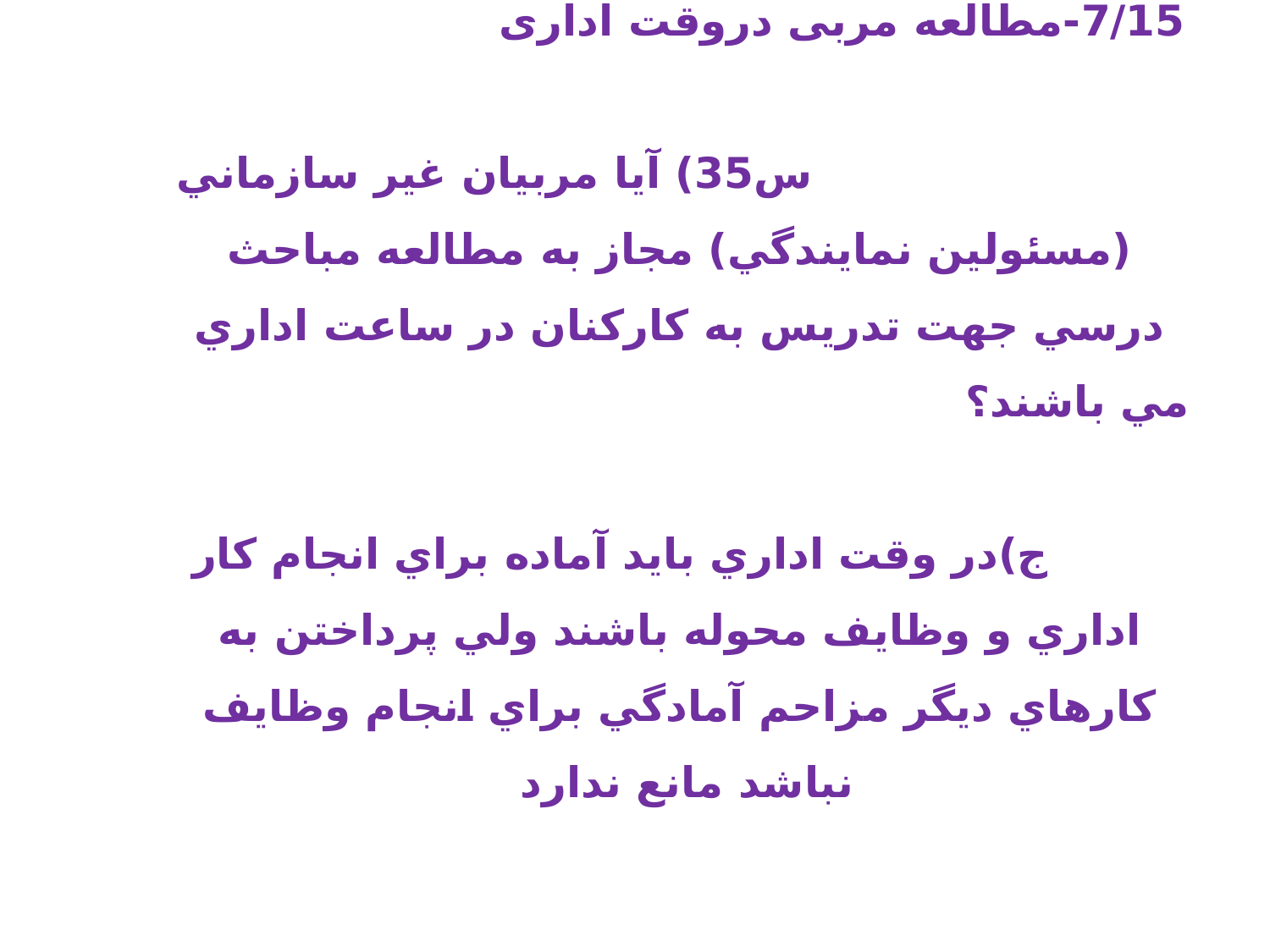

7/15-مطالعه مربی دروقت اداری                                                                                                                      س35) آيا مربيان غير سازماني (مسئولين نمايندگي) مجاز به مطالعه مباحث درسي جهت تدريس به كاركنان در ساعت اداري مي باشند؟                                                                                                                                     ج)در وقت اداري بايد آماده براي انجام كار اداري و وظايف محوله باشند ولي پرداختن به كارهاي ديگر مزاحم آمادگي براي انجام وظايف نباشد مانع ندارد